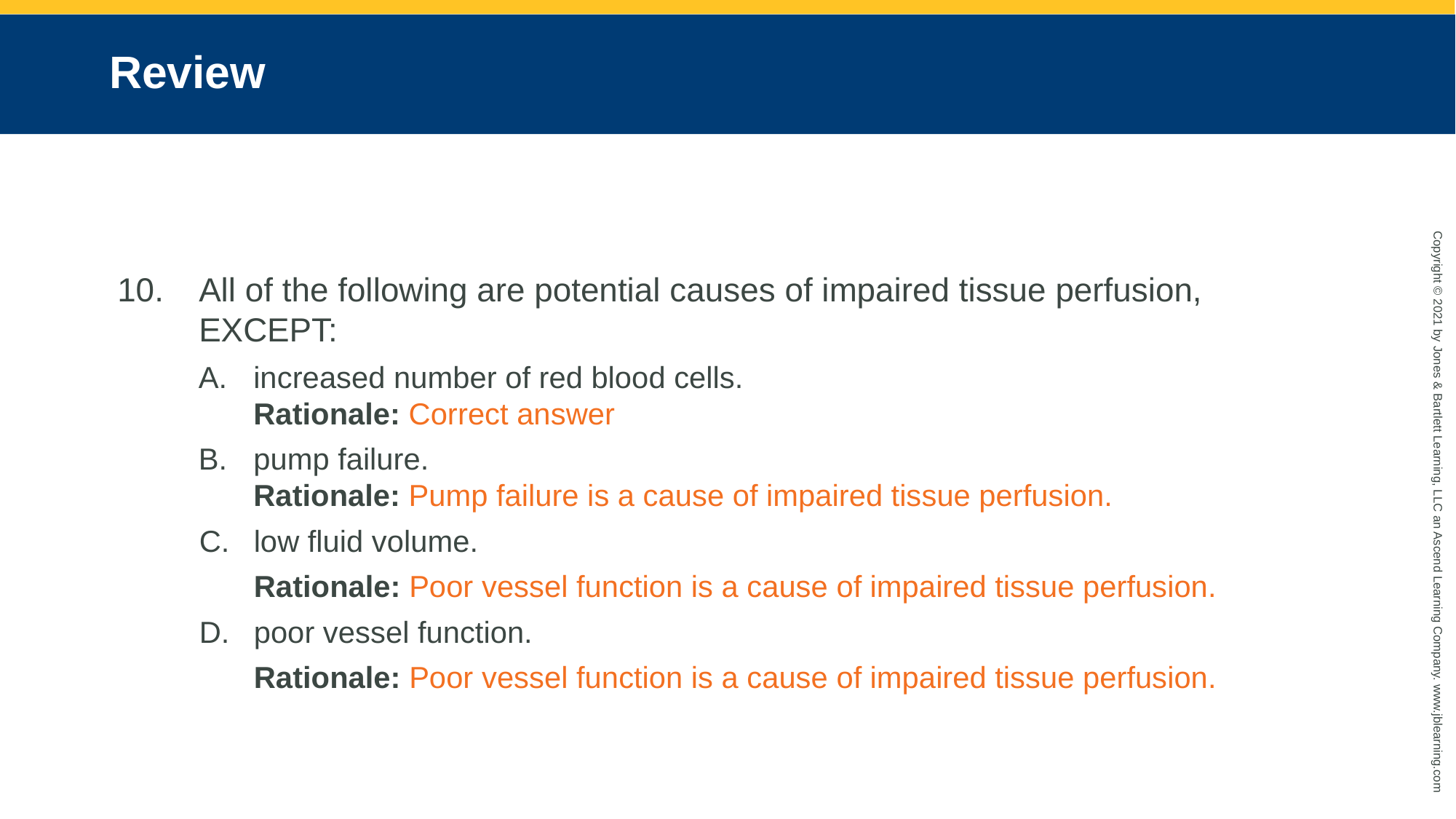

# Review
All of the following are potential causes of impaired tissue perfusion, EXCEPT:
increased number of red blood cells.
Rationale: Correct answer
pump failure.
Rationale: Pump failure is a cause of impaired tissue perfusion.
low fluid volume.
	Rationale: Poor vessel function is a cause of impaired tissue perfusion.
poor vessel function.
	Rationale: Poor vessel function is a cause of impaired tissue perfusion.